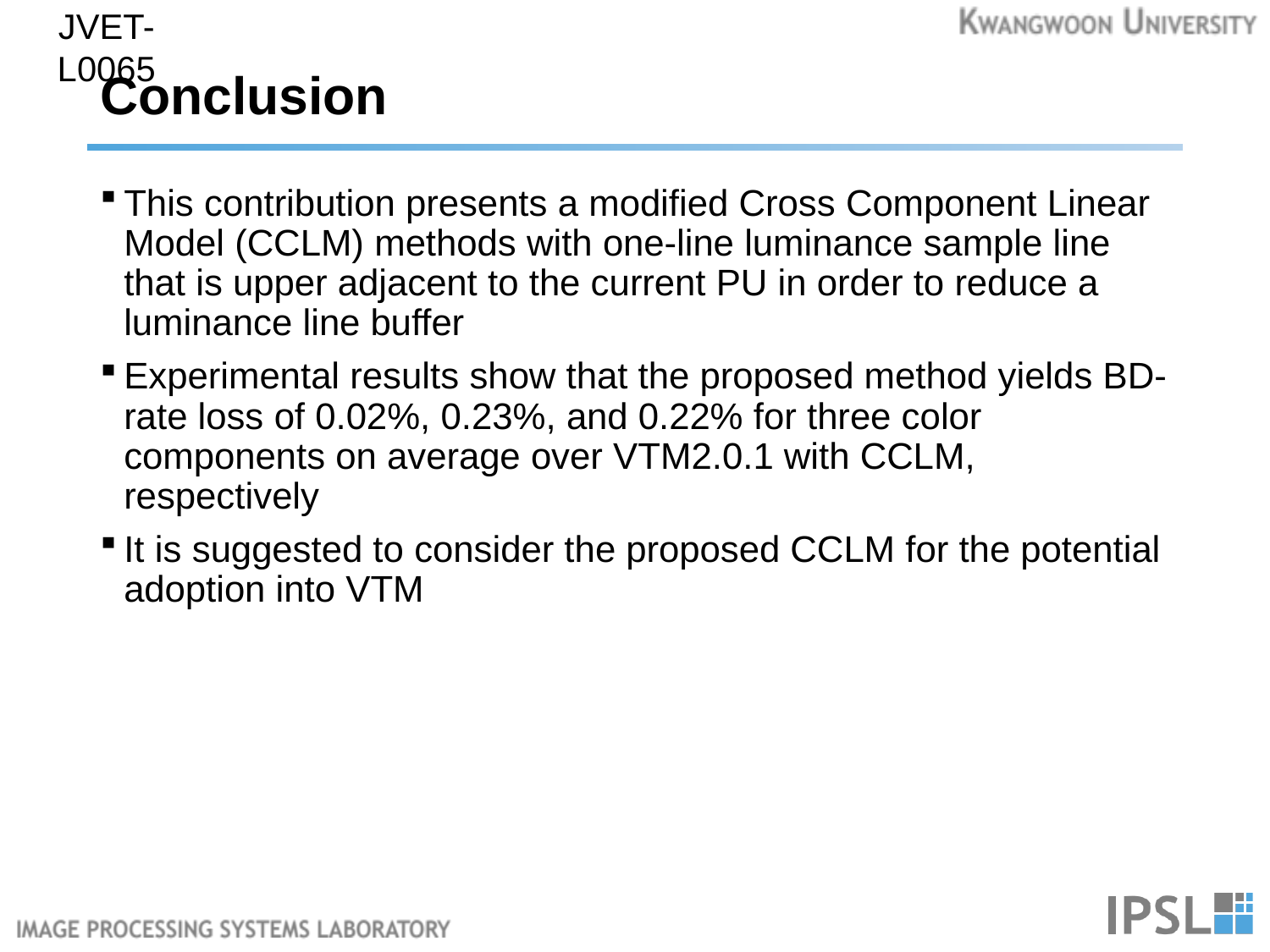

# Conclusion
This contribution presents a modified Cross Component Linear Model (CCLM) methods with one-line luminance sample line that is upper adjacent to the current PU in order to reduce a luminance line buffer
Experimental results show that the proposed method yields BD-rate loss of 0.02%, 0.23%, and 0.22% for three color components on average over VTM2.0.1 with CCLM, respectively
It is suggested to consider the proposed CCLM for the potential adoption into VTM